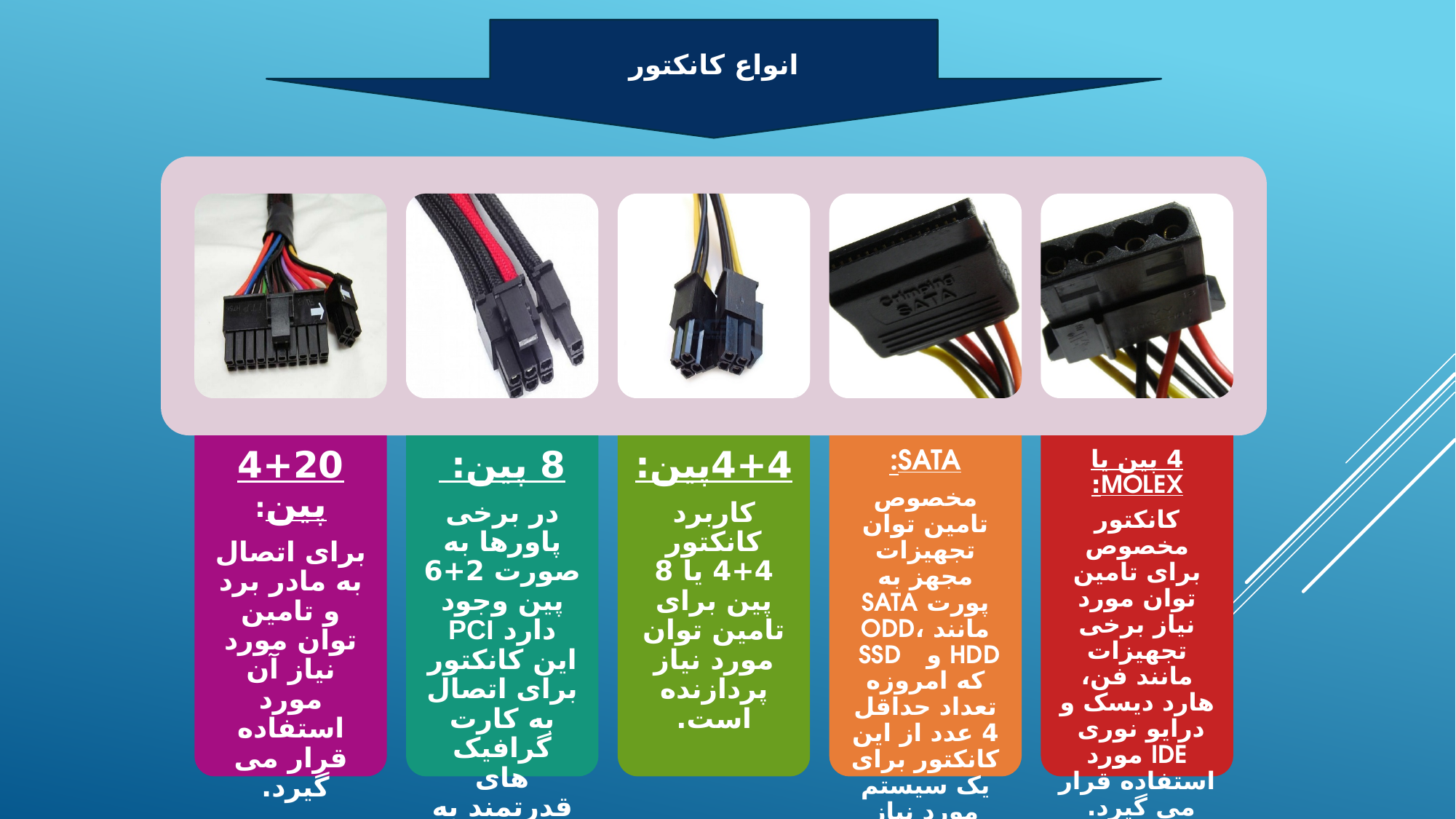

انواع کانکتور

4+4پین:
کاربرد کانکتور 4+4 یا 8 پین برای تامین توان مورد نیاز پردازنده است.
4+20 پین:
برای اتصال به مادر برد و تامین توان مورد نیاز آن مورد استفاده قرار می گیرد.
8 پین:
در برخی پاورها به صورت 2+6 پین وجود دارد PCI این کانکتور برای اتصال به کارت گرافیک های قدرتمند به کار می رود.
SATA:
مخصوص تامین توان تجهیزات مجهز به پورت SATA مانند ODD، HDD و   SSD  که امروزه تعداد حداقل 4 عدد از این کانکتور برای یک سیستم مورد نیاز است.
4 پین یا MOLEX:
کانکتور مخصوص برای تامین توان مورد نیاز برخی تجهیزات مانند فن، هارد دیسک و درایو نوری  IDE مورد استفاده قرار می گیرد.